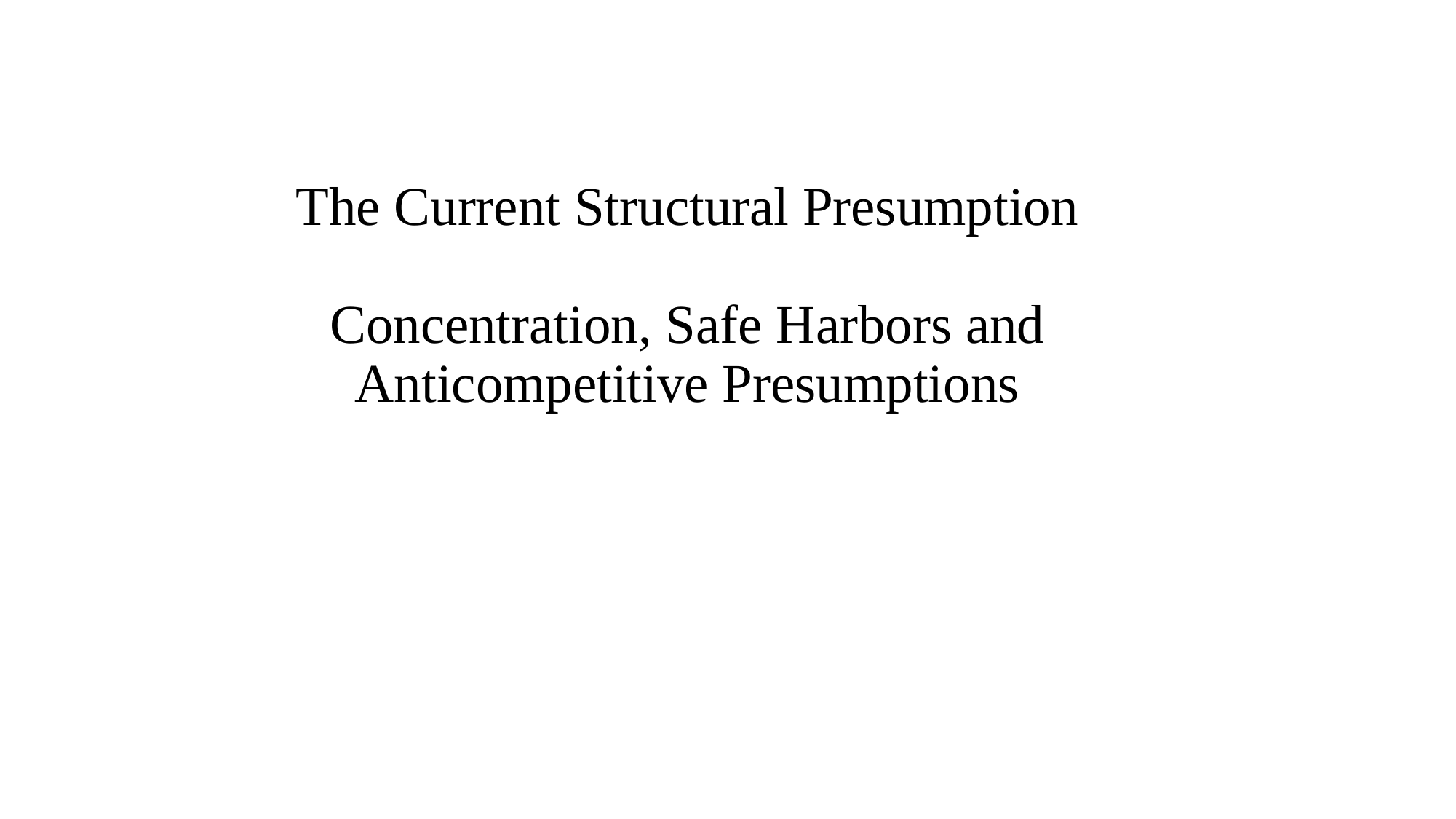

# The Current Structural Presumption Concentration, Safe Harbors and Anticompetitive Presumptions